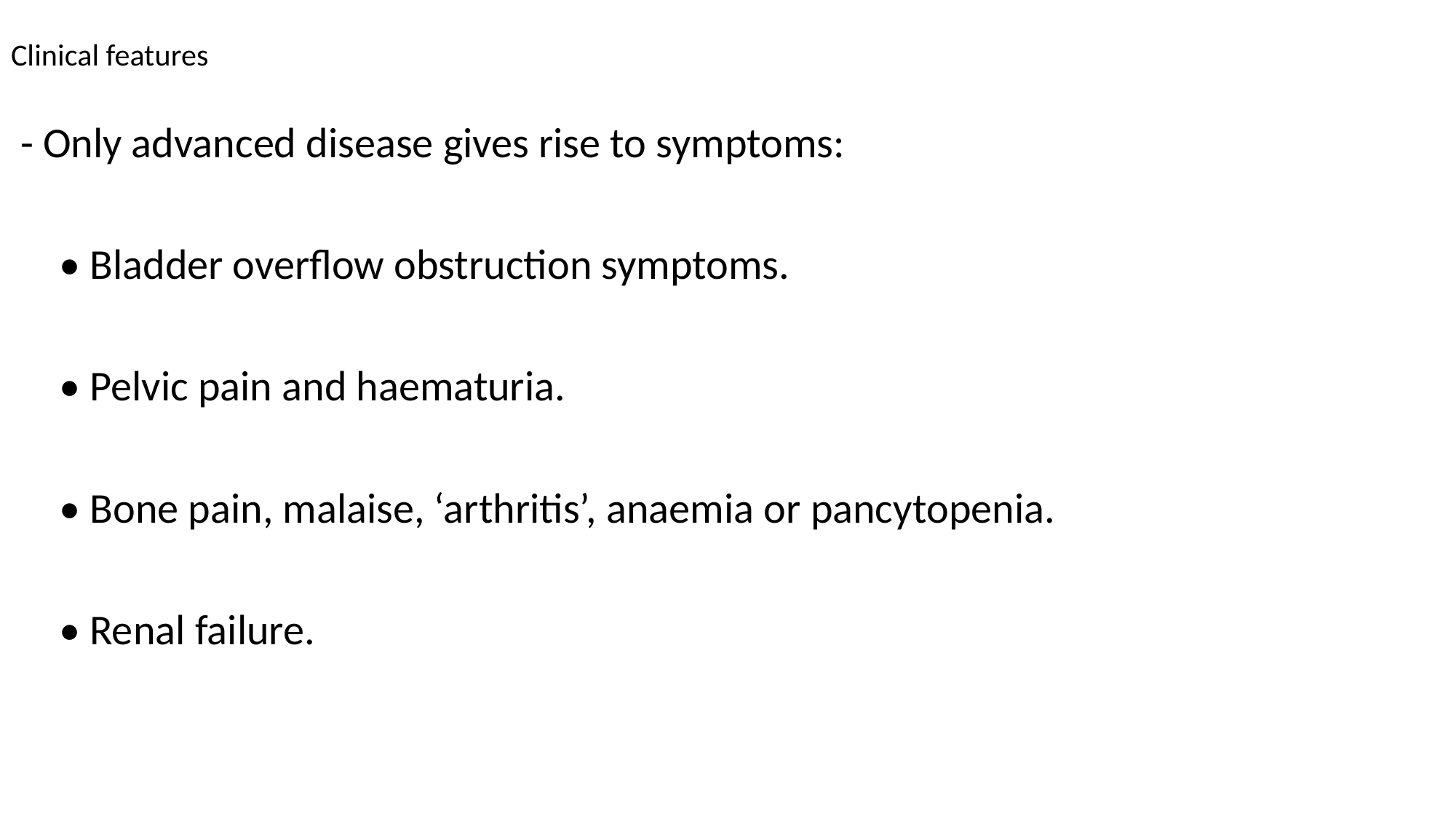

# Clinical features
 - Only advanced disease gives rise to symptoms:

     • Bladder overflow obstruction symptoms.

     • Pelvic pain and haematuria.

     • Bone pain, malaise, ‘arthritis’, anaemia or pancytopenia.

     • Renal failure.